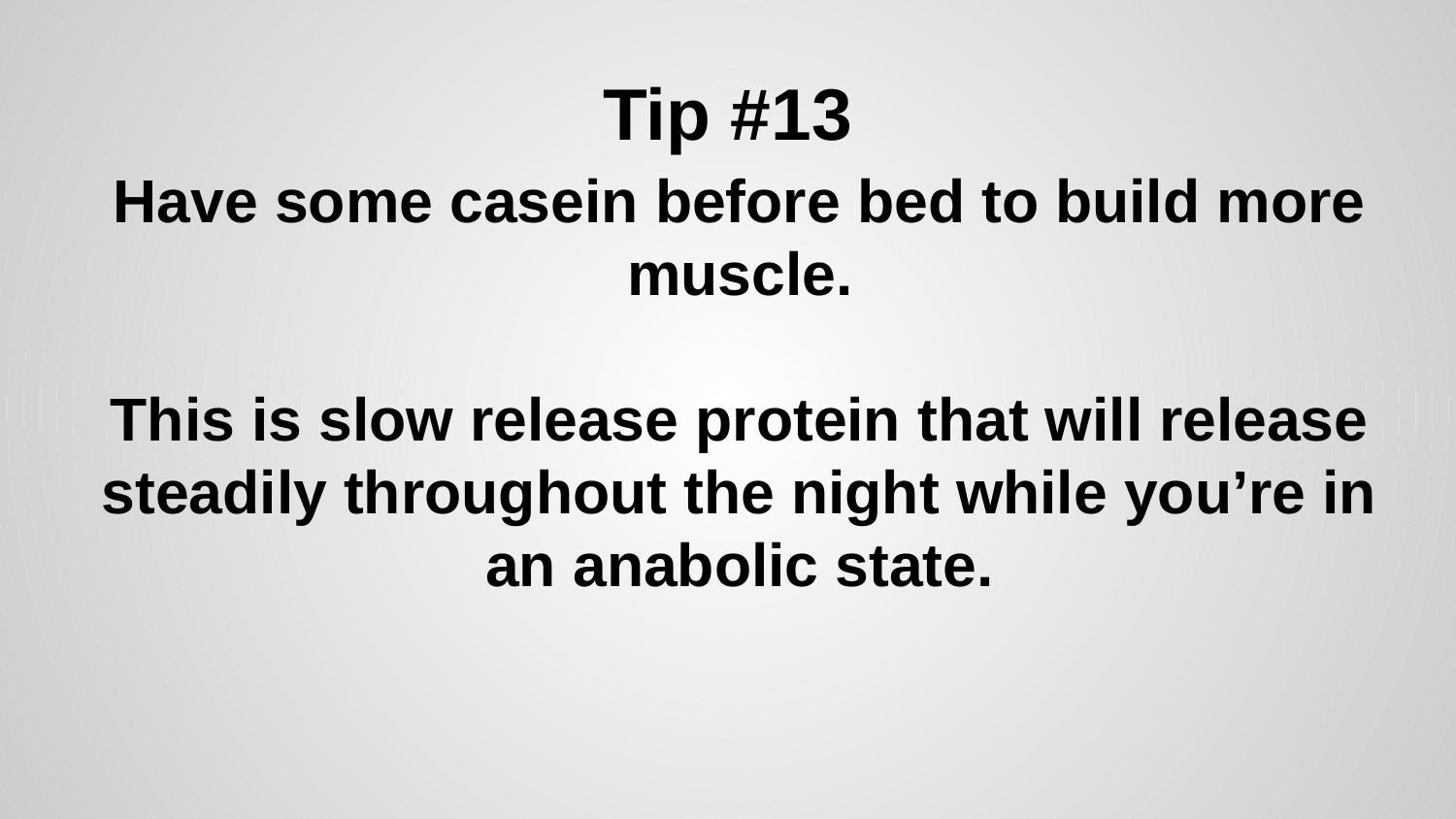

# Tip #13

Have some casein before bed to build more muscle.

This is slow release protein that will release steadily throughout the night while you’re in an anabolic state.